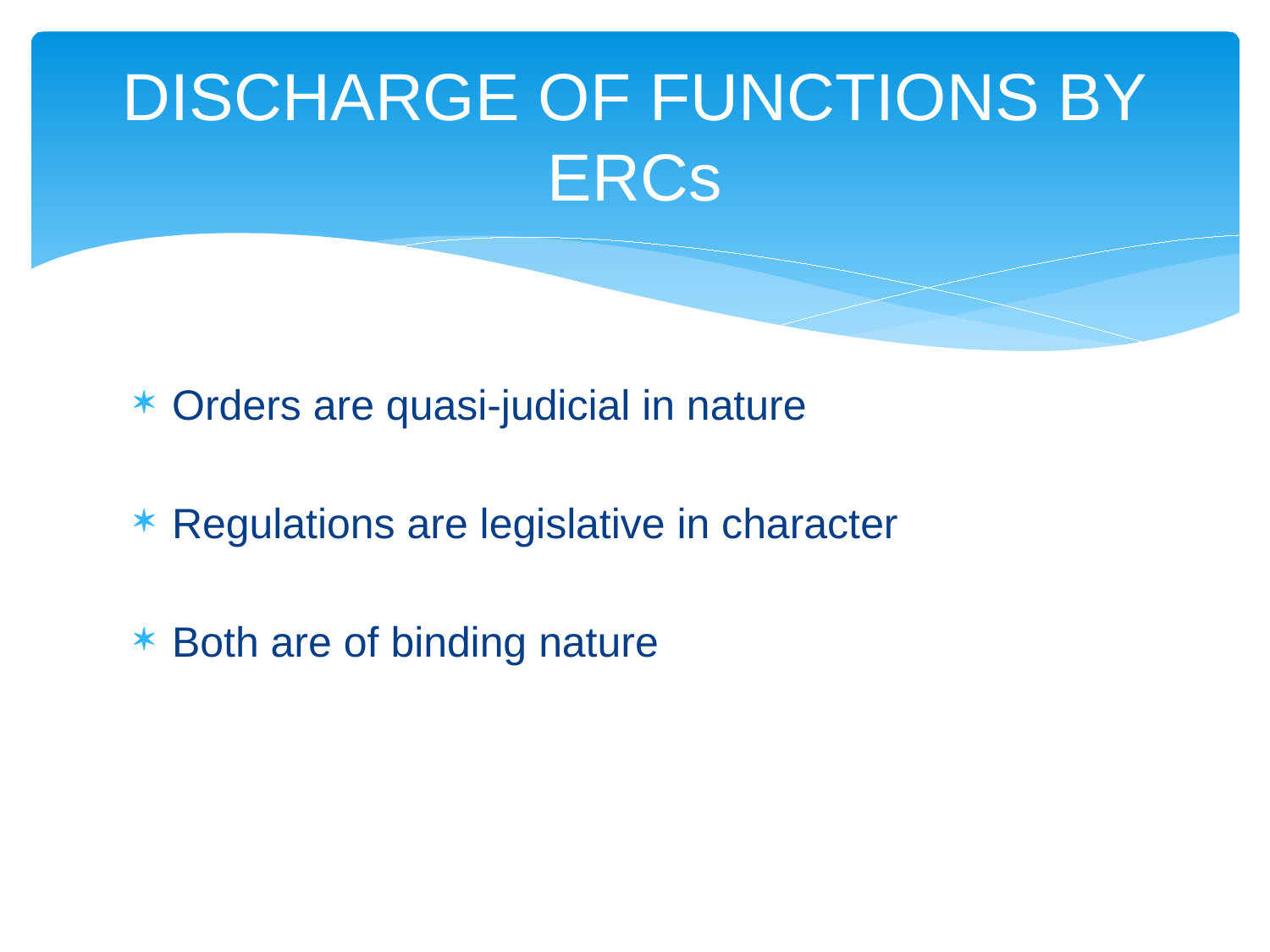

# DISCHARGE OF FUNCTIONS BY ERCs
Orders are quasi-judicial in nature

Regulations are legislative in character

Both are of binding nature